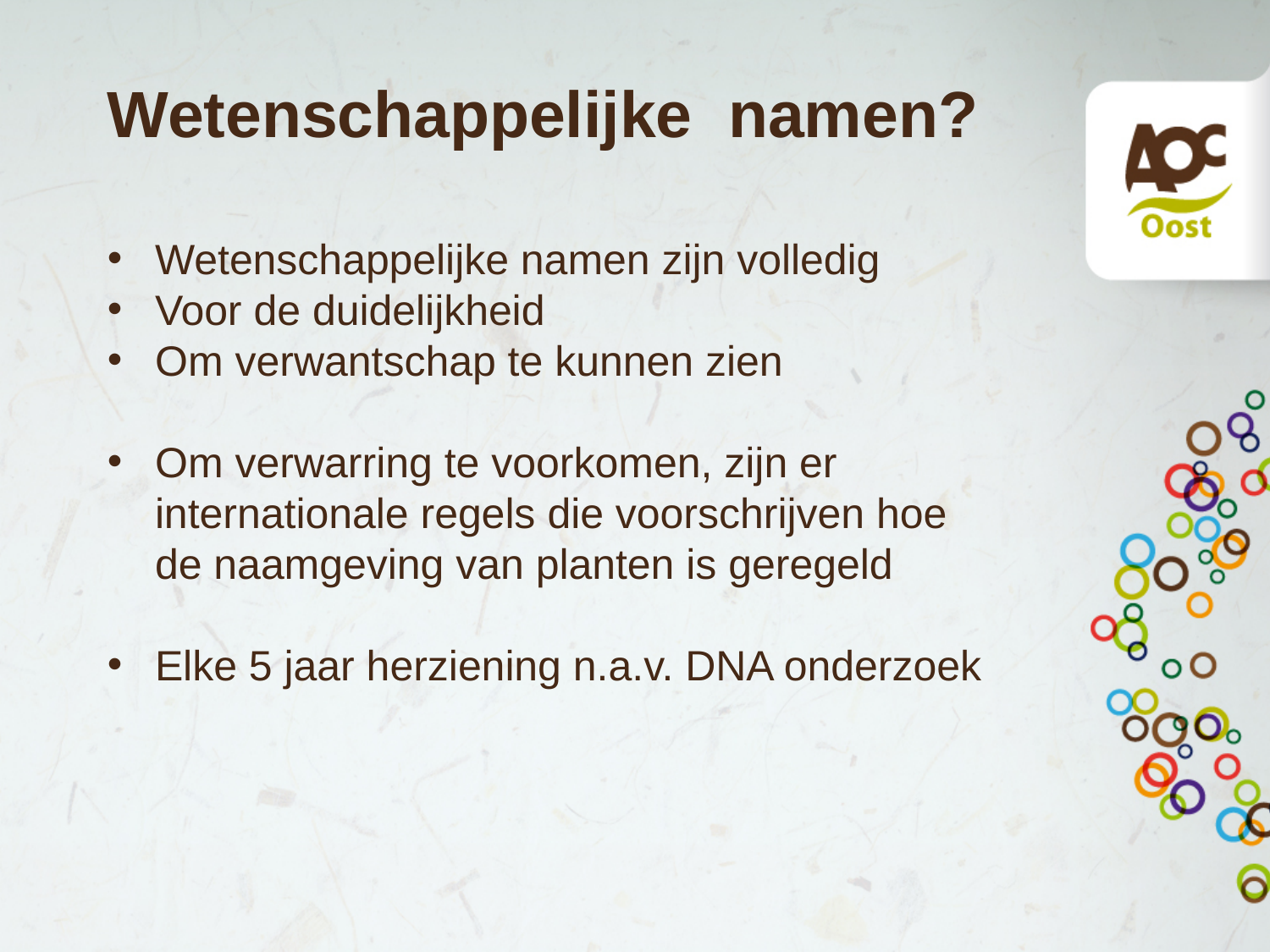

# Wetenschappelijke  namen?
Wetenschappelijke namen zijn volledig
Voor de duidelijkheid
Om verwantschap te kunnen zien

Om verwarring te voorkomen, zijn er internationale regels die voorschrijven hoe de naamgeving van planten is geregeld

Elke 5 jaar herziening n.a.v. DNA onderzoek